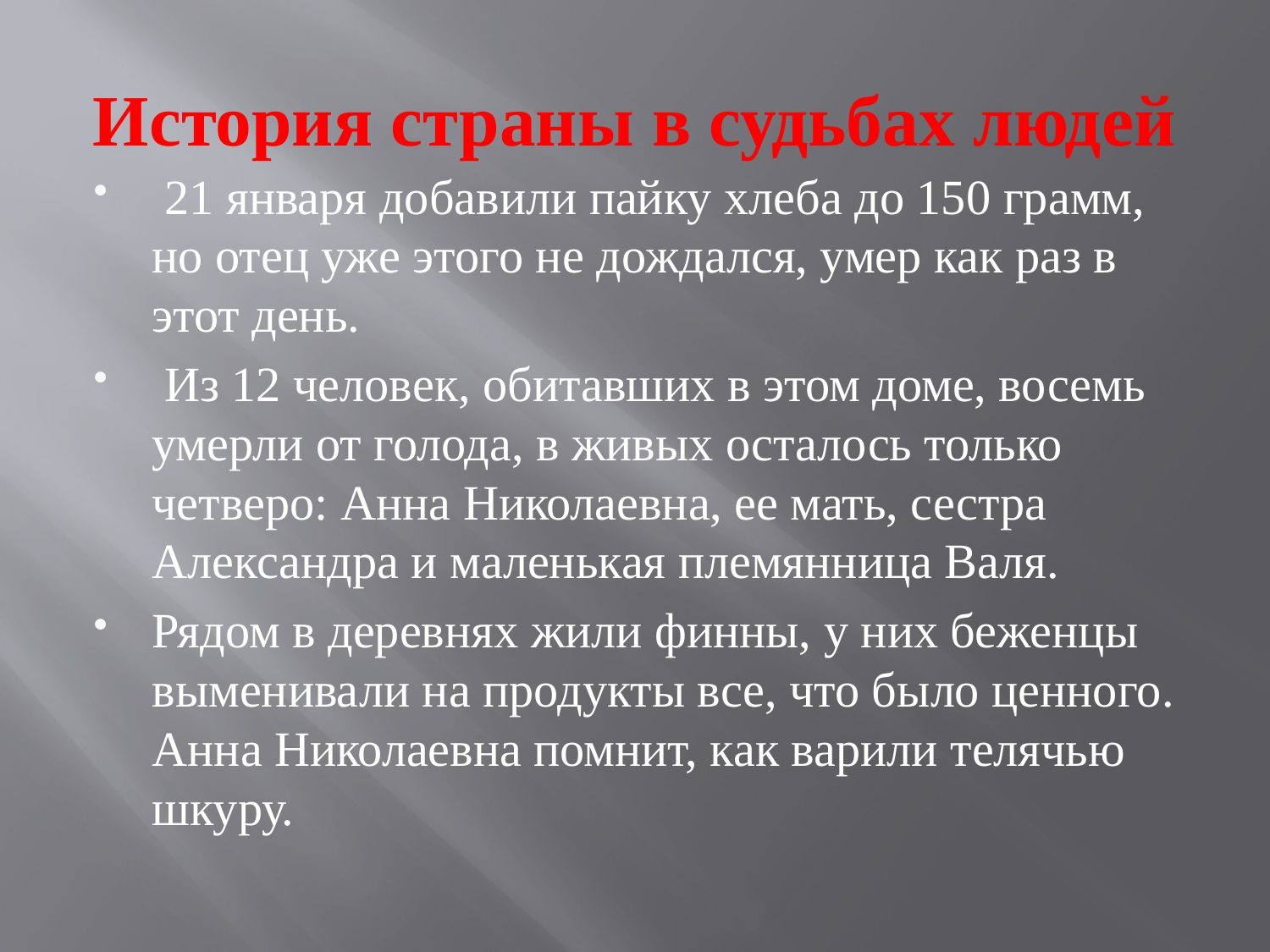

# История страны в судьбах людей
 21 января добавили пайку хлеба до 150 грамм, но отец уже этого не дождался, умер как раз в этот день.
 Из 12 человек, обитавших в этом доме, восемь умерли от голода, в живых осталось только четверо: Анна Николаевна, ее мать, сестра Александра и маленькая племянница Валя.
Рядом в деревнях жили финны, у них беженцы выменивали на продукты все, что было ценного. Анна Николаевна помнит, как варили телячью шкуру.